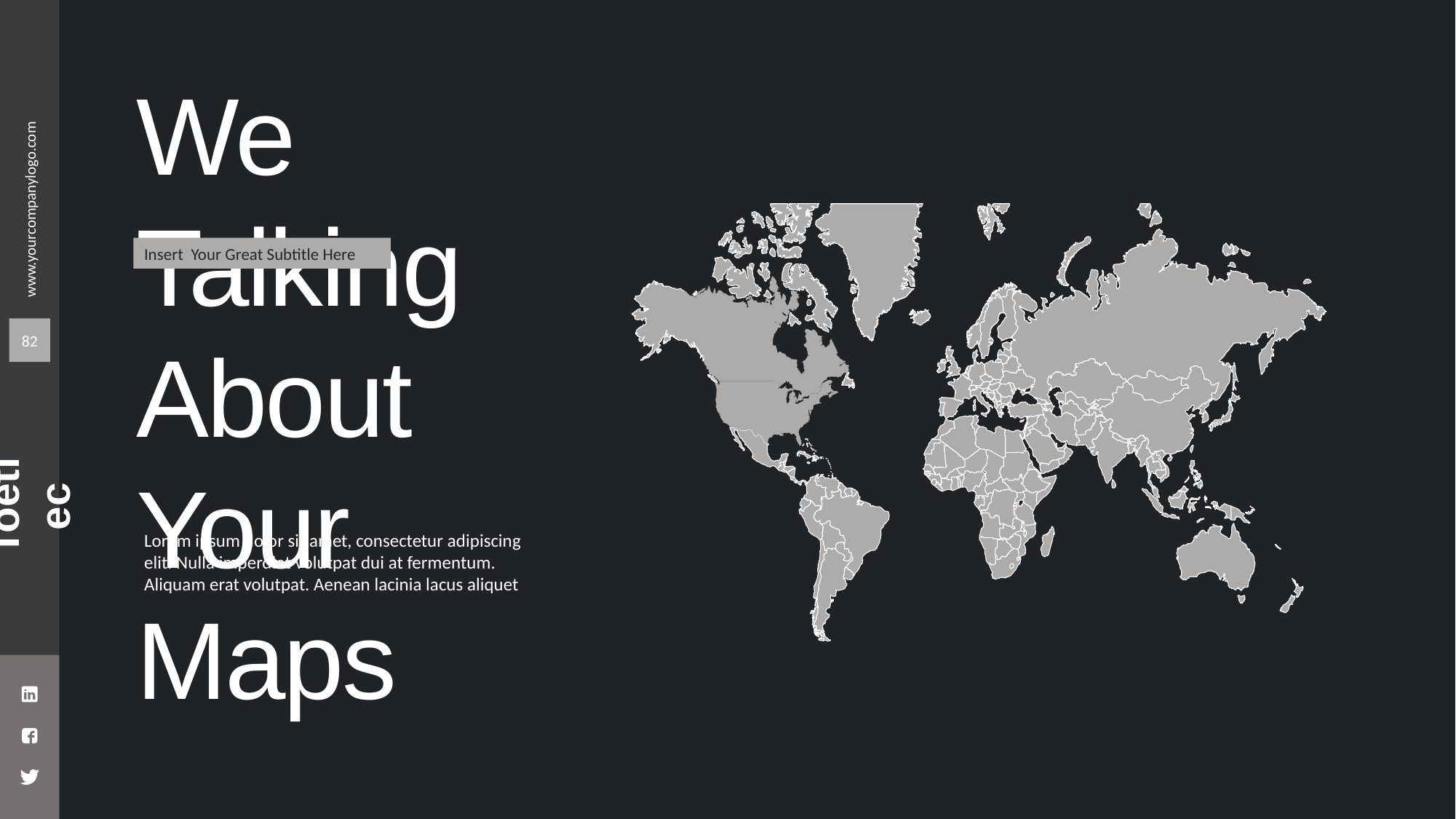

Insert  Your Great Subtitle Here
We Talking
About  Your Maps
82
Lorem ipsum dolor sit amet, consectetur adipiscing elit. Nulla imperdiet volutpat dui at fermentum. Aliquam erat volutpat. Aenean lacinia lacus aliquet